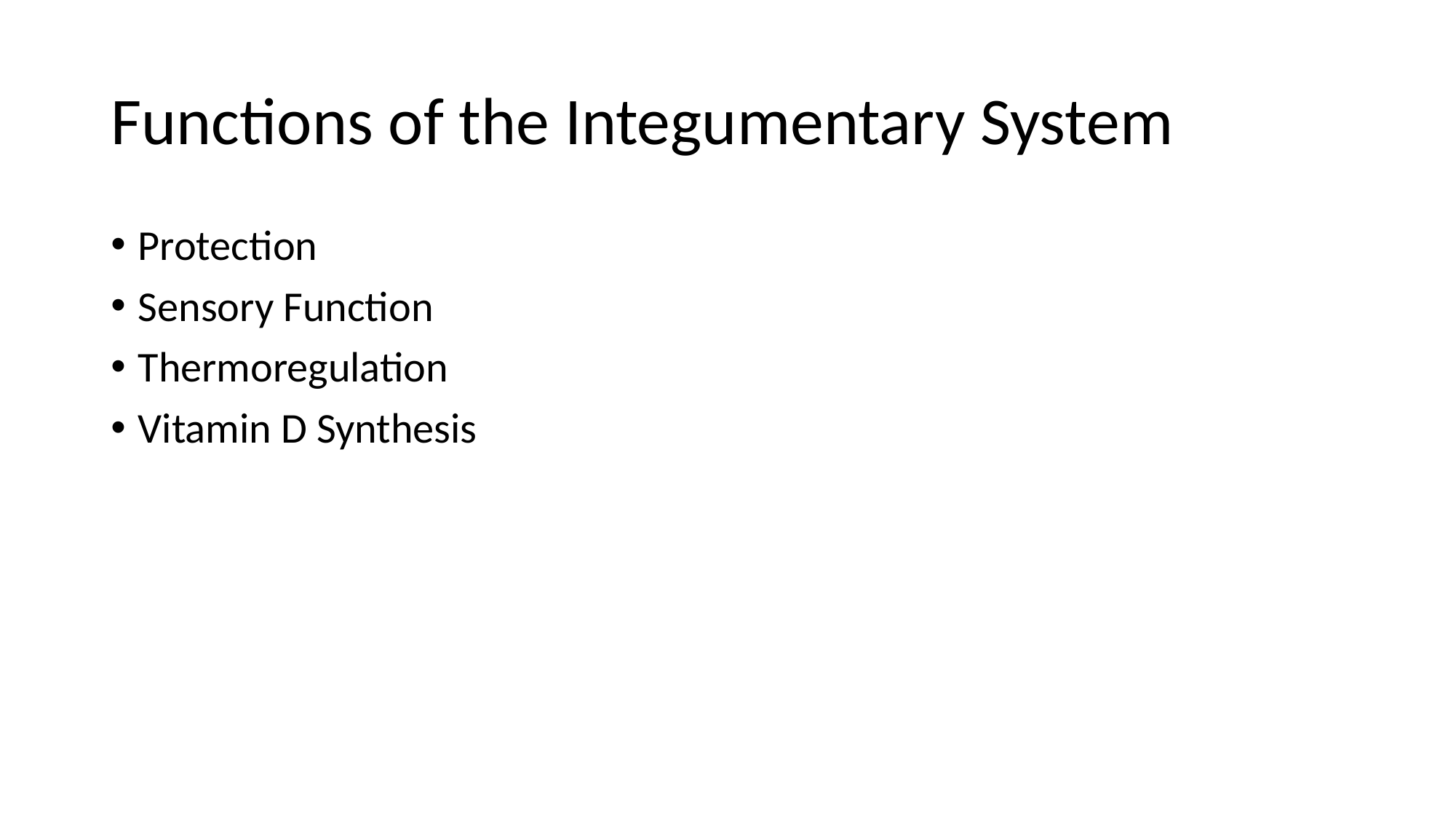

# Functions of the Integumentary System
Protection
Sensory Function
Thermoregulation
Vitamin D Synthesis